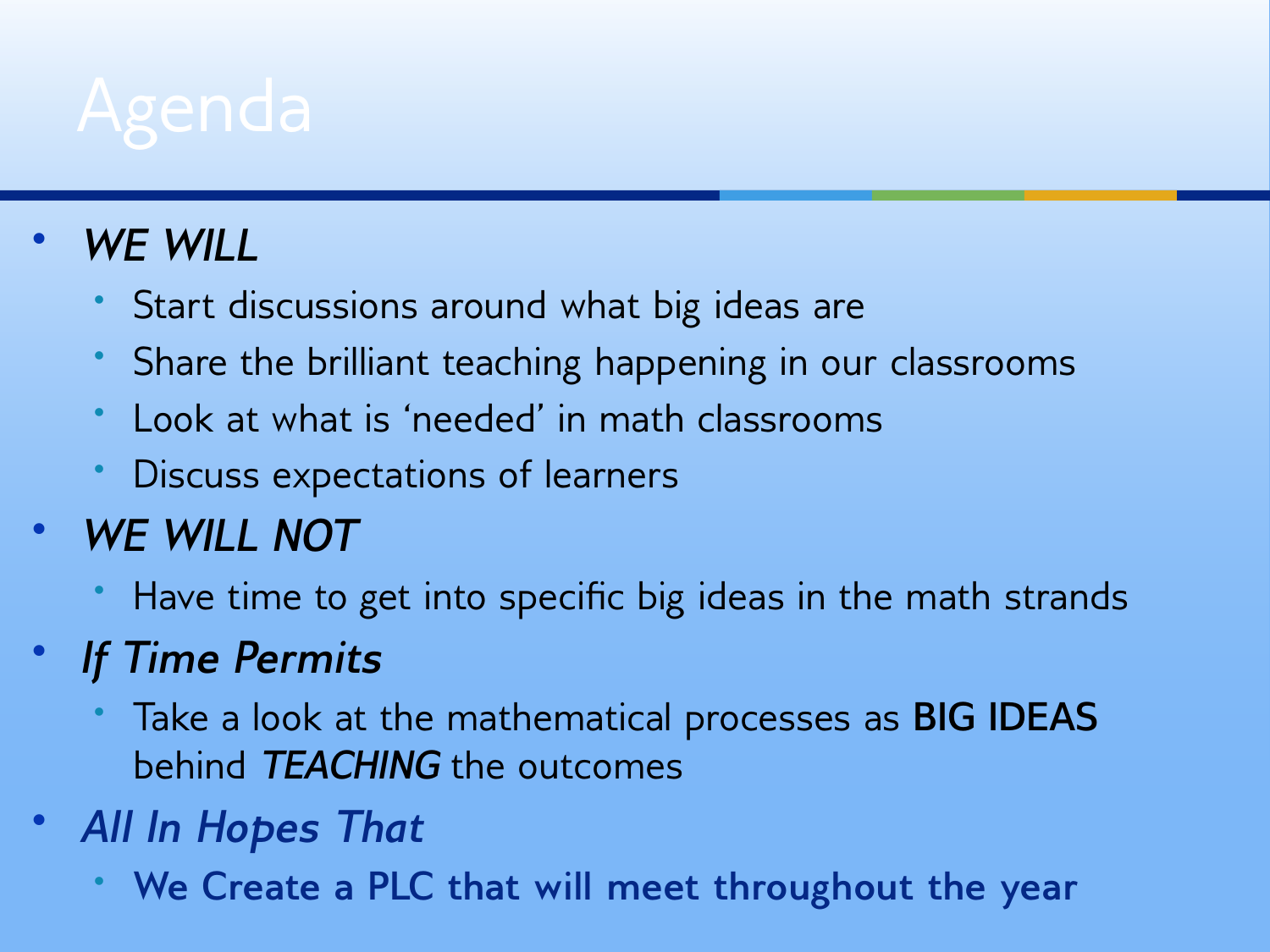

# Agenda
WE WILL
Start discussions around what big ideas are
Share the brilliant teaching happening in our classrooms
Look at what is ‘needed’ in math classrooms
Discuss expectations of learners
WE WILL NOT
Have time to get into specific big ideas in the math strands
If Time Permits
Take a look at the mathematical processes as BIG IDEAS behind TEACHING the outcomes
All In Hopes That
We Create a PLC that will meet throughout the year